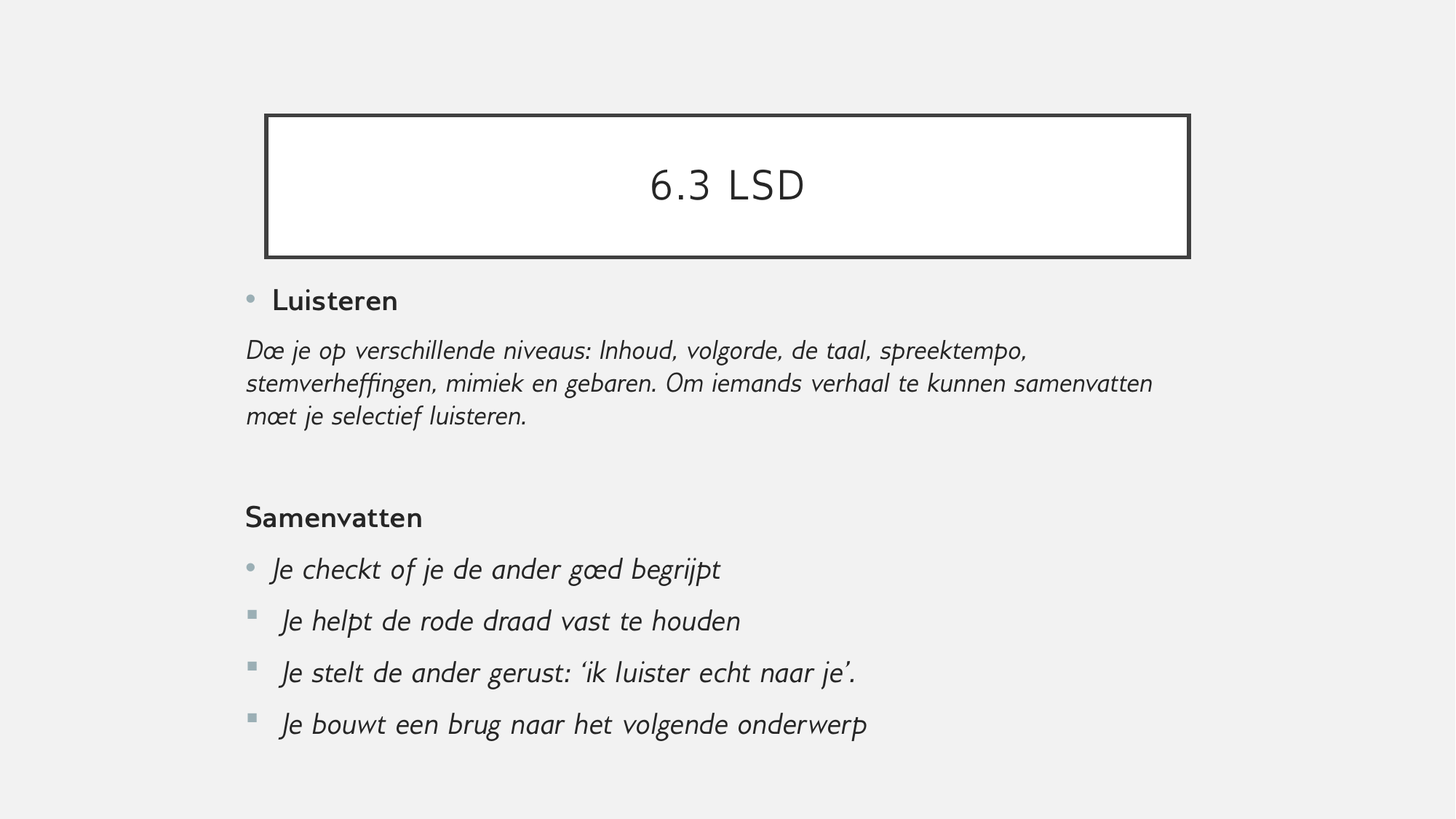

# 6.3 LSD
Luisteren
Doe je op verschillende niveaus: Inhoud, volgorde, de taal, spreektempo, stemverheffingen, mimiek en gebaren. Om iemands verhaal te kunnen samenvatten moet je selectief luisteren.

Samenvatten
Je checkt of je de ander goed begrijpt
 Je helpt de rode draad vast te houden
 Je stelt de ander gerust: ‘ik luister echt naar je’.
 Je bouwt een brug naar het volgende onderwerp